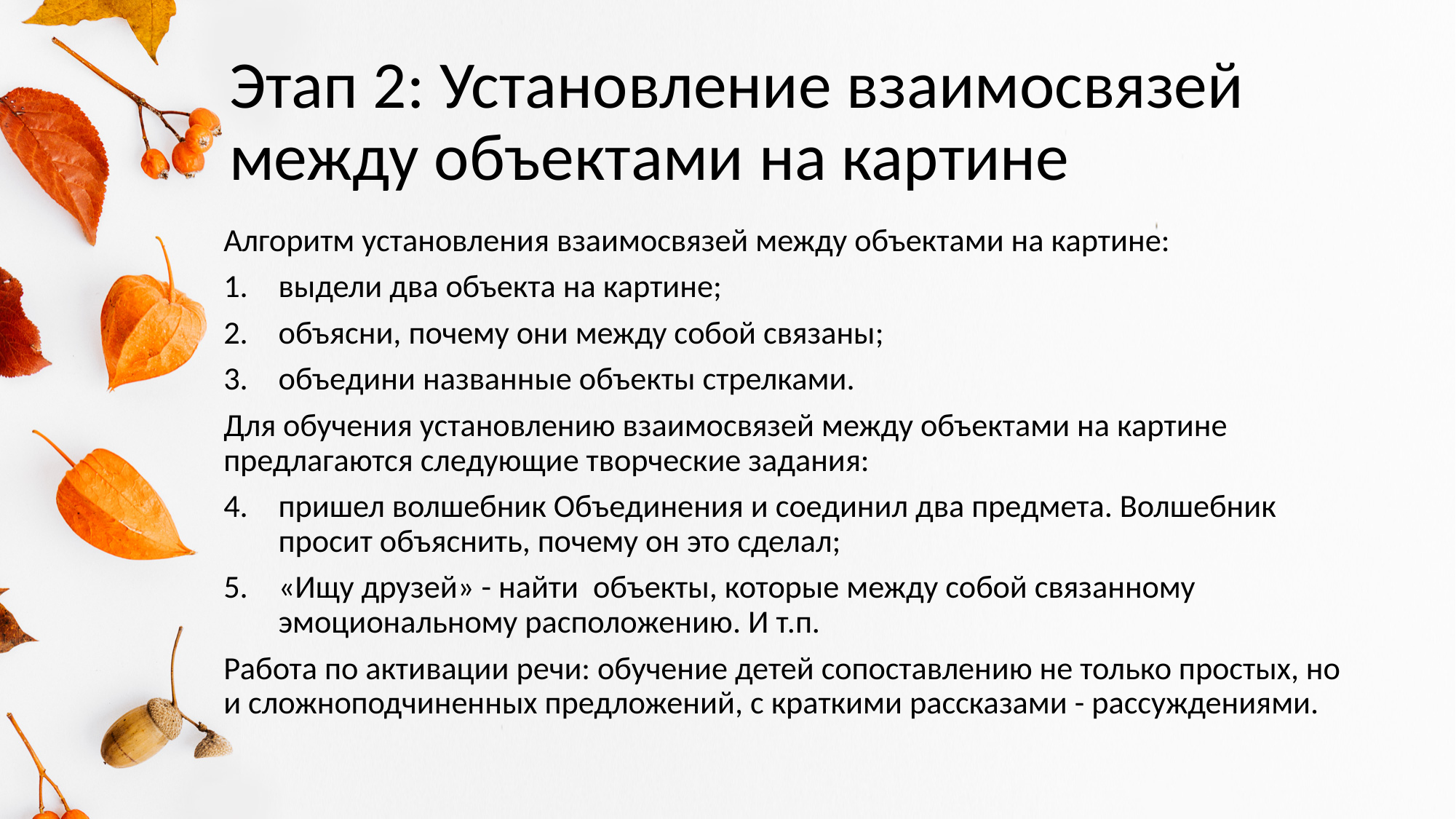

# Этап 2: Установление взаимосвязей между объектами на картине
Алгоритм установления взаимосвязей между объектами на картине:
выдели два объекта на картине;
объясни, почему они между собой связаны;
объедини названные объекты стрелками.
Для обучения установлению взаимосвязей между объектами на картине предлагаются следующие творческие задания:
пришел волшебник Объединения и соединил два предмета. Волшебник просит объяснить, почему он это сделал;
«Ищу друзей» - найти  объекты, которые между собой связанному эмоциональному расположению. И т.п.
Работа по активации речи: обучение детей сопоставлению не только простых, но и сложноподчиненных предложений, с краткими рассказами - рассуждениями.